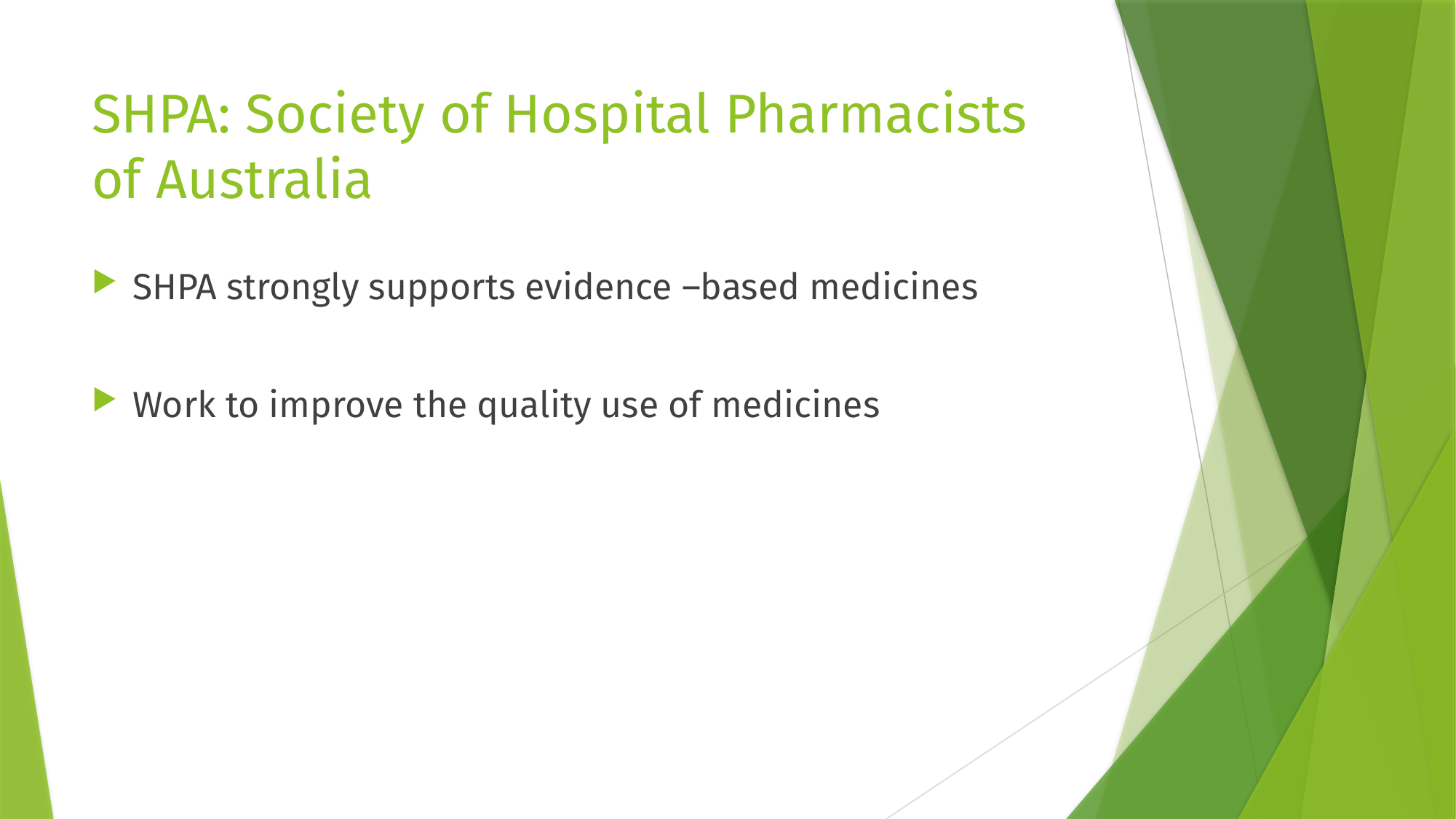

# SHPA: Society of Hospital Pharmacists of Australia
SHPA strongly supports evidence –based medicines

Work to improve the quality use of medicines